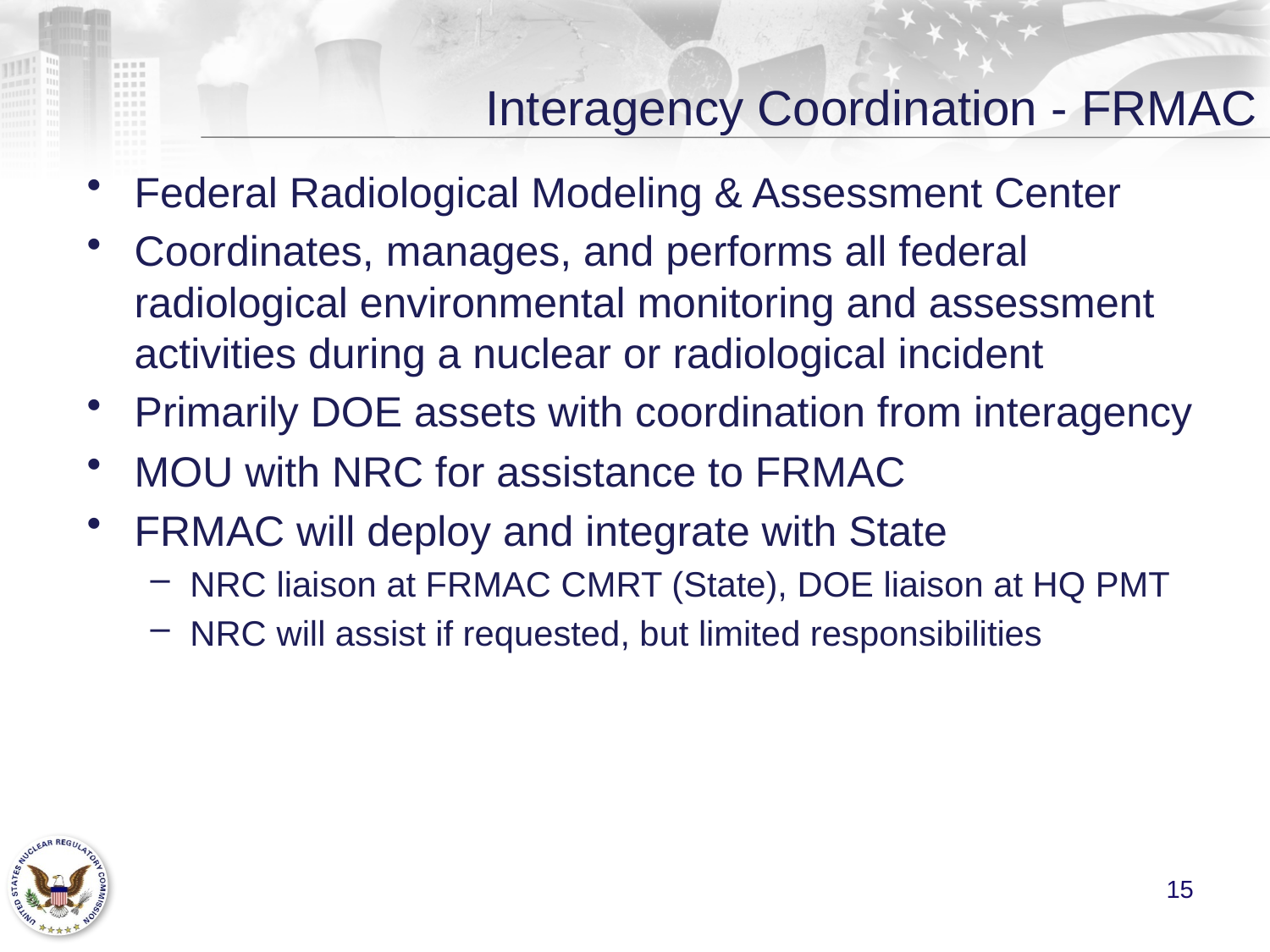

# Interagency Coordination - FRMAC
Federal Radiological Modeling & Assessment Center
Coordinates, manages, and performs all federal radiological environmental monitoring and assessment activities during a nuclear or radiological incident
Primarily DOE assets with coordination from interagency
MOU with NRC for assistance to FRMAC
FRMAC will deploy and integrate with State
NRC liaison at FRMAC CMRT (State), DOE liaison at HQ PMT
NRC will assist if requested, but limited responsibilities
15